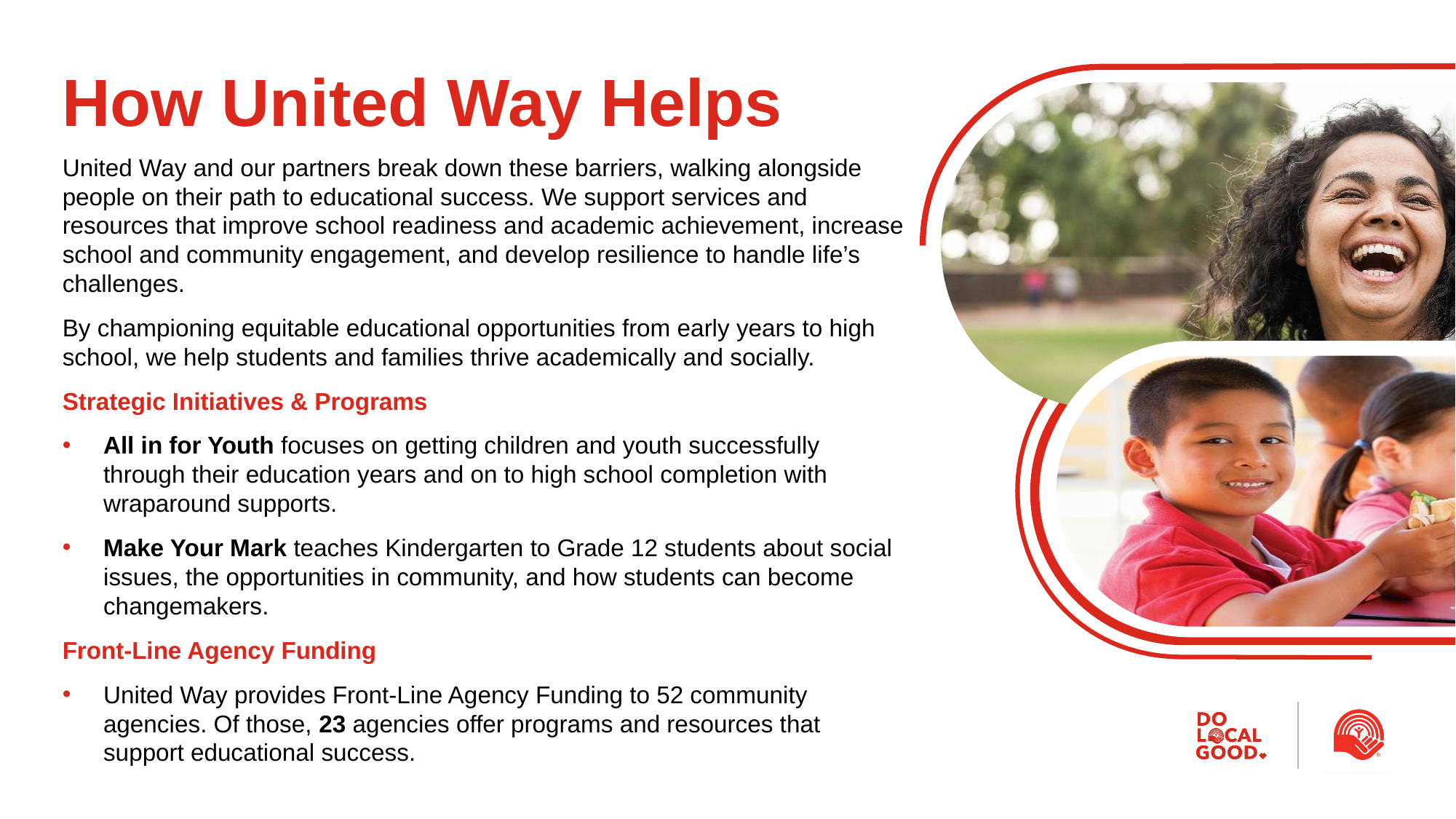

# How United Way Helps
United Way and our partners break down these barriers, walking alongside people on their path to educational success. We support services and resources that improve school readiness and academic achievement, increase school and community engagement, and develop resilience to handle life’s challenges.
By championing equitable educational opportunities from early years to high school, we help students and families thrive academically and socially.
Strategic Initiatives & Programs
All in for Youth focuses on getting children and youth successfully through their education years and on to high school completion with wraparound supports.
Make Your Mark teaches Kindergarten to Grade 12 students about social issues, the opportunities in community, and how students can become changemakers.
Front-Line Agency Funding
United Way provides Front-Line Agency Funding to 52 community agencies. Of those, 23 agencies offer programs and resources that support educational success.